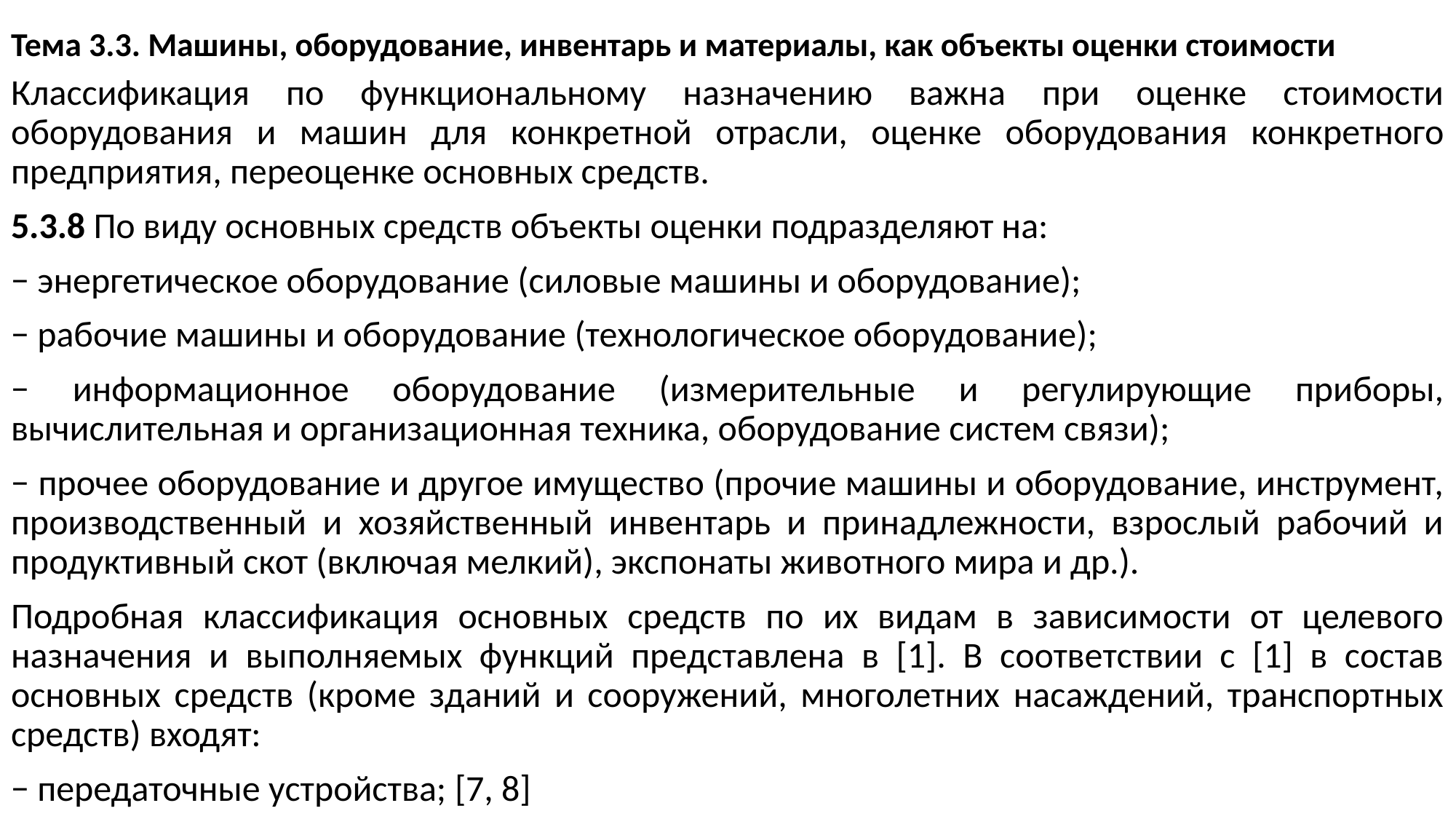

# Тема 3.3. Машины, оборудование, инвентарь и материалы, как объекты оценки стоимости
Классификация по функциональному назначению важна при оценке стоимости оборудования и машин для конкретной отрасли, оценке оборудования конкретного предприятия, переоценке основных средств.
5.3.8 По виду основных средств объекты оценки подразделяют на:
− энергетическое оборудование (силовые машины и оборудование);
− рабочие машины и оборудование (технологическое оборудование);
− информационное оборудование (измерительные и регулирующие приборы, вычислительная и организационная техника, оборудование систем связи);
− прочее оборудование и другое имущество (прочие машины и оборудование, инструмент, производственный и хозяйственный инвентарь и принадлежности, взрослый рабочий и продуктивный скот (включая мелкий), экспонаты животного мира и др.).
Подробная классификация основных средств по их видам в зависимости от целевого назначения и выполняемых функций представлена в [1]. В соответствии с [1] в состав основных средств (кроме зданий и сооружений, многолетних насаждений, транспортных средств) входят:
− передаточные устройства; [7, 8]